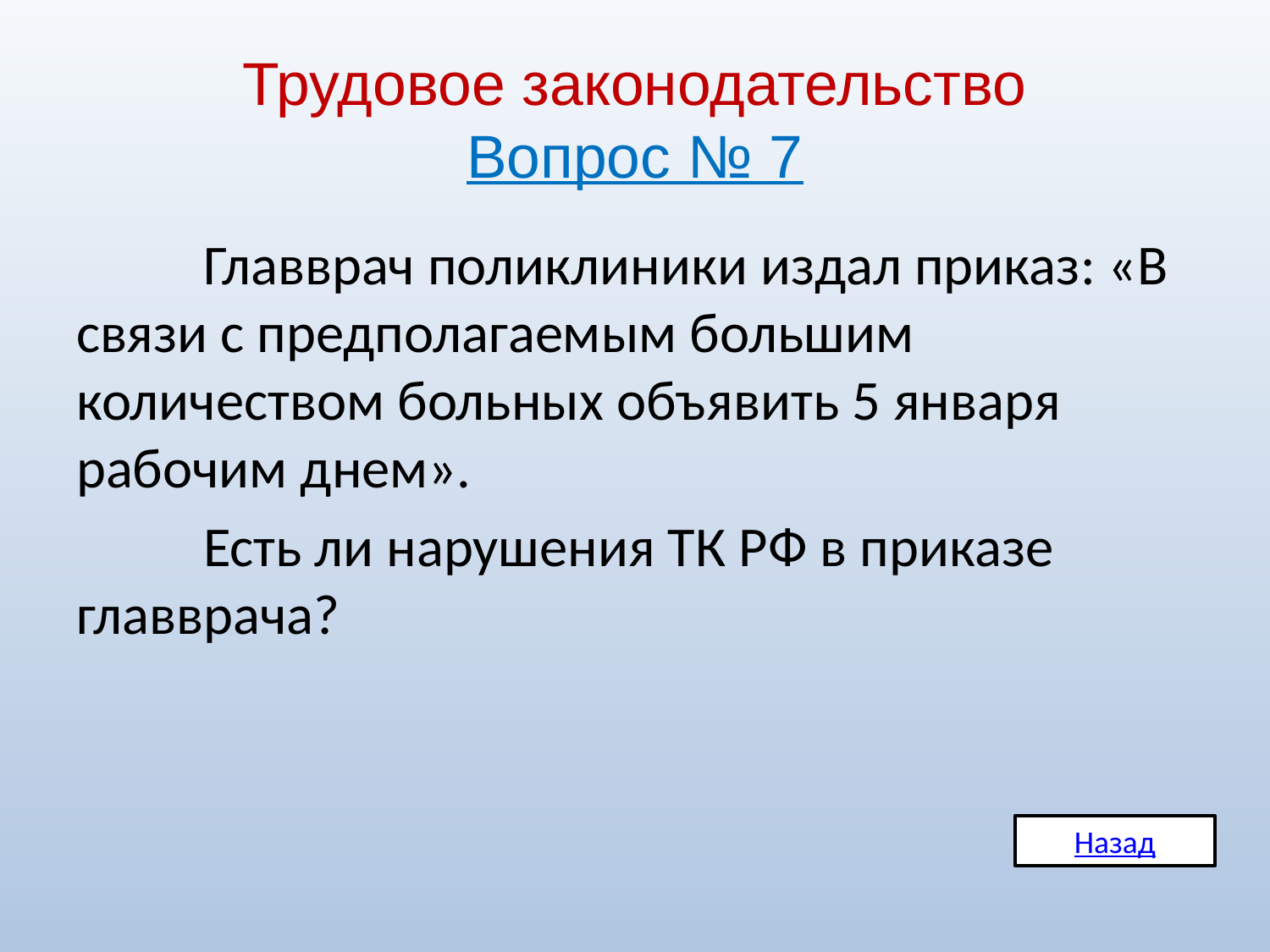

# Трудовое законодательство Вопрос № 7
	Главврач поликлиники издал приказ: «В связи с предполагаемым большим количеством больных объявить 5 января рабочим днем».
	Есть ли нарушения ТК РФ в приказе главврача?

Назад